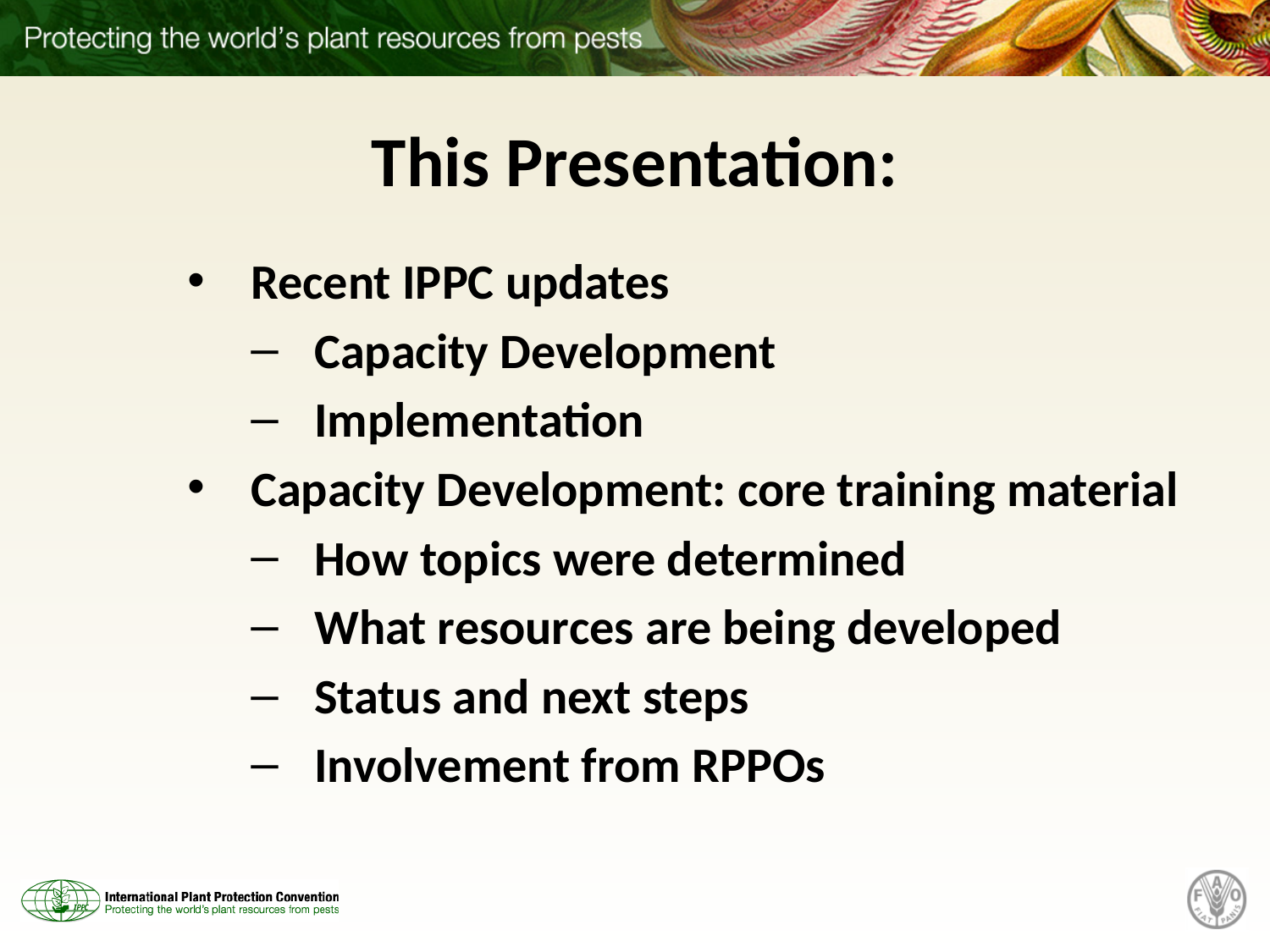

# This Presentation:
Recent IPPC updates
Capacity Development
Implementation
Capacity Development: core training material
How topics were determined
What resources are being developed
Status and next steps
Involvement from RPPOs